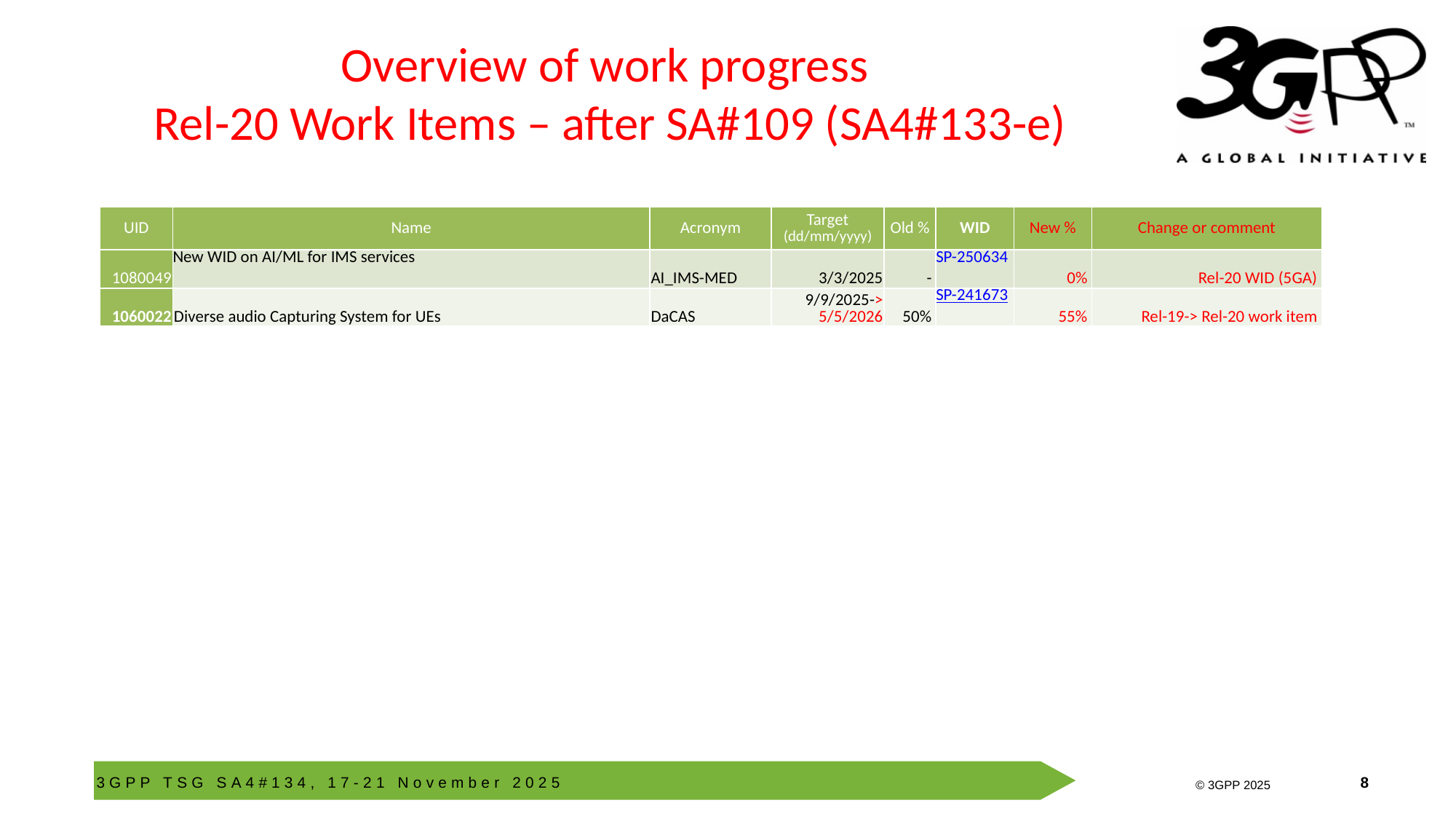

# Overview of work progress Rel-20 Work Items – after SA#109 (SA4#133-e)
| UID | Name | Acronym | Target (dd/mm/yyyy) | Old % | WID | New % | Change or comment |
| --- | --- | --- | --- | --- | --- | --- | --- |
| 1080049 | New WID on AI/ML for IMS services | AI\_IMS-MED | 3/3/2025 | - | SP-250634 | 0% | Rel-20 WID (5GA) |
| 1060022 | Diverse audio Capturing System for UEs | DaCAS | 9/9/2025-> 5/5/2026 | 50% | SP-241673 | 55% | Rel-19-> Rel-20 work item |